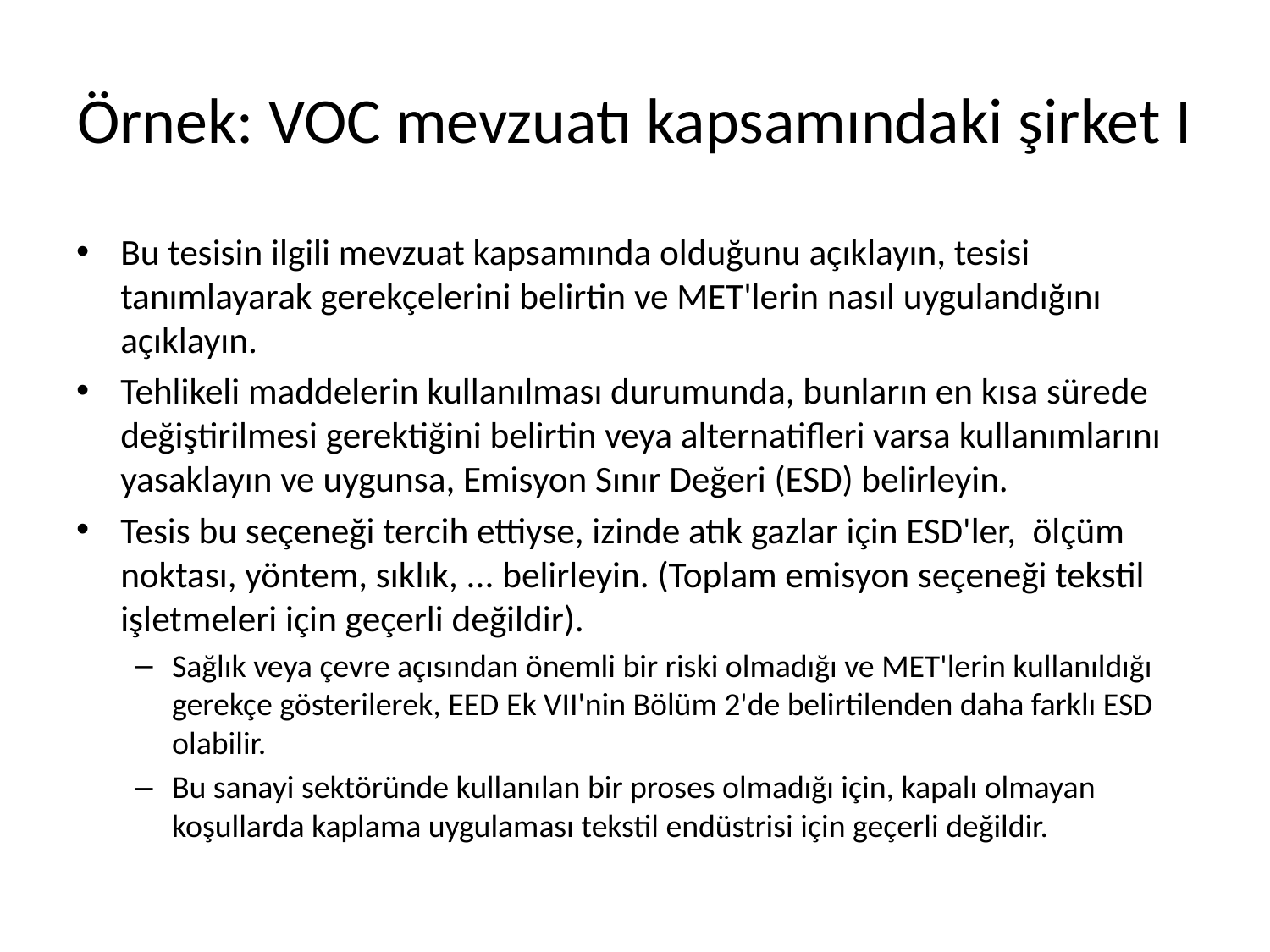

# Örnek: VOC mevzuatı kapsamındaki şirket I
Bu tesisin ilgili mevzuat kapsamında olduğunu açıklayın, tesisi tanımlayarak gerekçelerini belirtin ve MET'lerin nasıl uygulandığını açıklayın.
Tehlikeli maddelerin kullanılması durumunda, bunların en kısa sürede değiştirilmesi gerektiğini belirtin veya alternatifleri varsa kullanımlarını yasaklayın ve uygunsa, Emisyon Sınır Değeri (ESD) belirleyin.
Tesis bu seçeneği tercih ettiyse, izinde atık gazlar için ESD'ler,  ölçüm noktası, yöntem, sıklık, ... belirleyin. (Toplam emisyon seçeneği tekstil işletmeleri için geçerli değildir).
Sağlık veya çevre açısından önemli bir riski olmadığı ve MET'lerin kullanıldığı gerekçe gösterilerek, EED Ek VII'nin Bölüm 2'de belirtilenden daha farklı ESD olabilir.
Bu sanayi sektöründe kullanılan bir proses olmadığı için, kapalı olmayan koşullarda kaplama uygulaması tekstil endüstrisi için geçerli değildir.